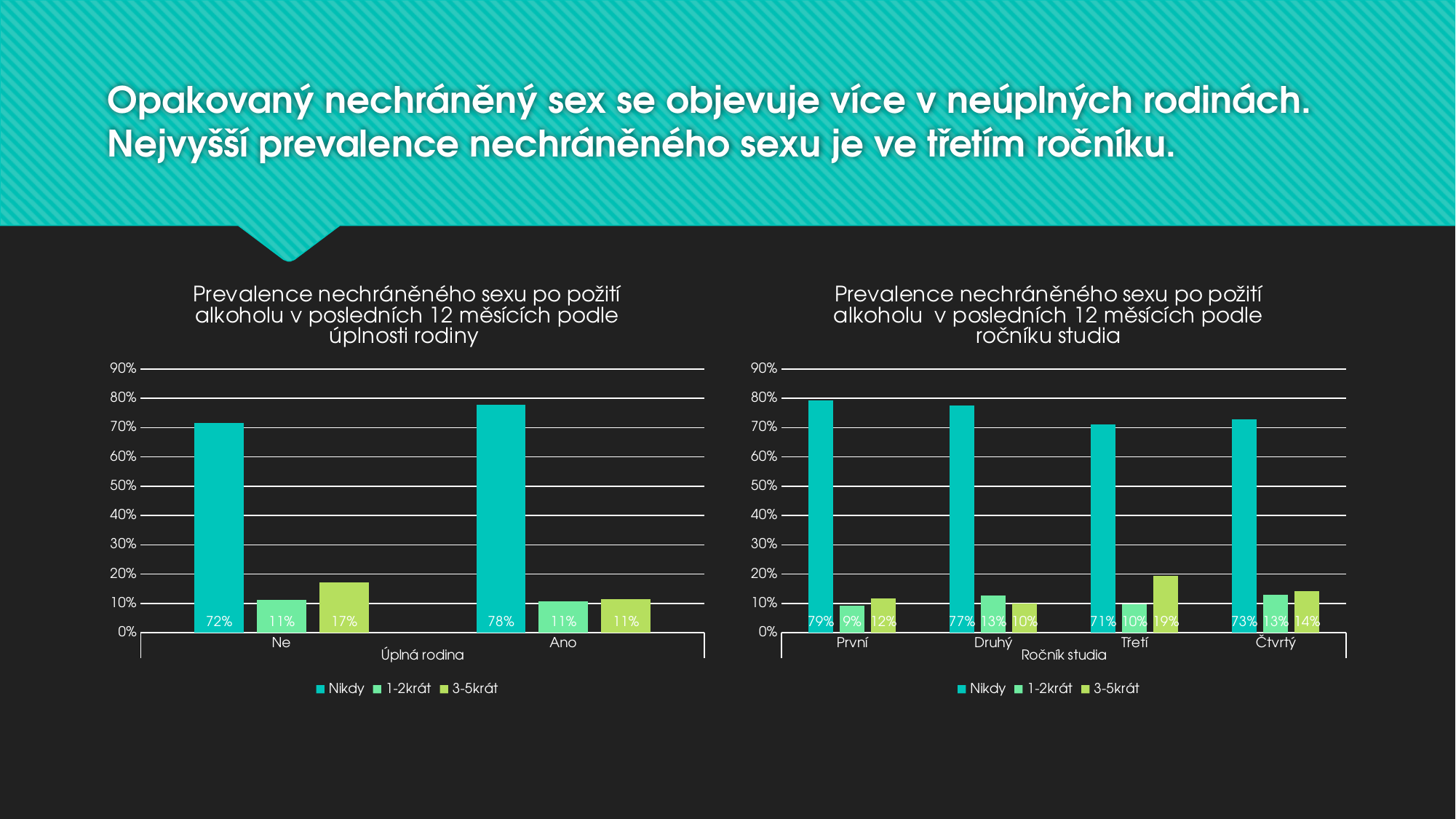

# Opakovaný nechráněný sex se objevuje více v neúplných rodinách. Nejvyšší prevalence nechráněného sexu je ve třetím ročníku.

### Chart: Prevalence nechráněného sexu po požití alkoholu v posledních 12 měsících podle úplnosti rodiny

| Category | Nikdy | 1-2krát | 3-5krát |
|---|---|---|---|
| Ne | 0.716119198509279 | 0.112144558775696 | 0.171736242715024 |
| Ano | 0.778127630560171 | 0.106962074770729 | 0.114910294669101 |

### Chart: Prevalence nechráněného sexu po požití alkoholu  v posledních 12 měsících podle ročníku studia

| Category | Nikdy | 1-2krát | 3-5krát |
|---|---|---|---|
| První | 0.792041980154174 | 0.0914638245766545 | 0.116494195269171 |
| Druhý | 0.77460274263375 | 0.126954969387028 | 0.0984422879792207 |
| Třetí | 0.710108493976735 | 0.0969022714847698 | 0.192989234538496 |
| Čtvrtý | 0.72790209063792 | 0.129530052155171 | 0.142567857206909 |